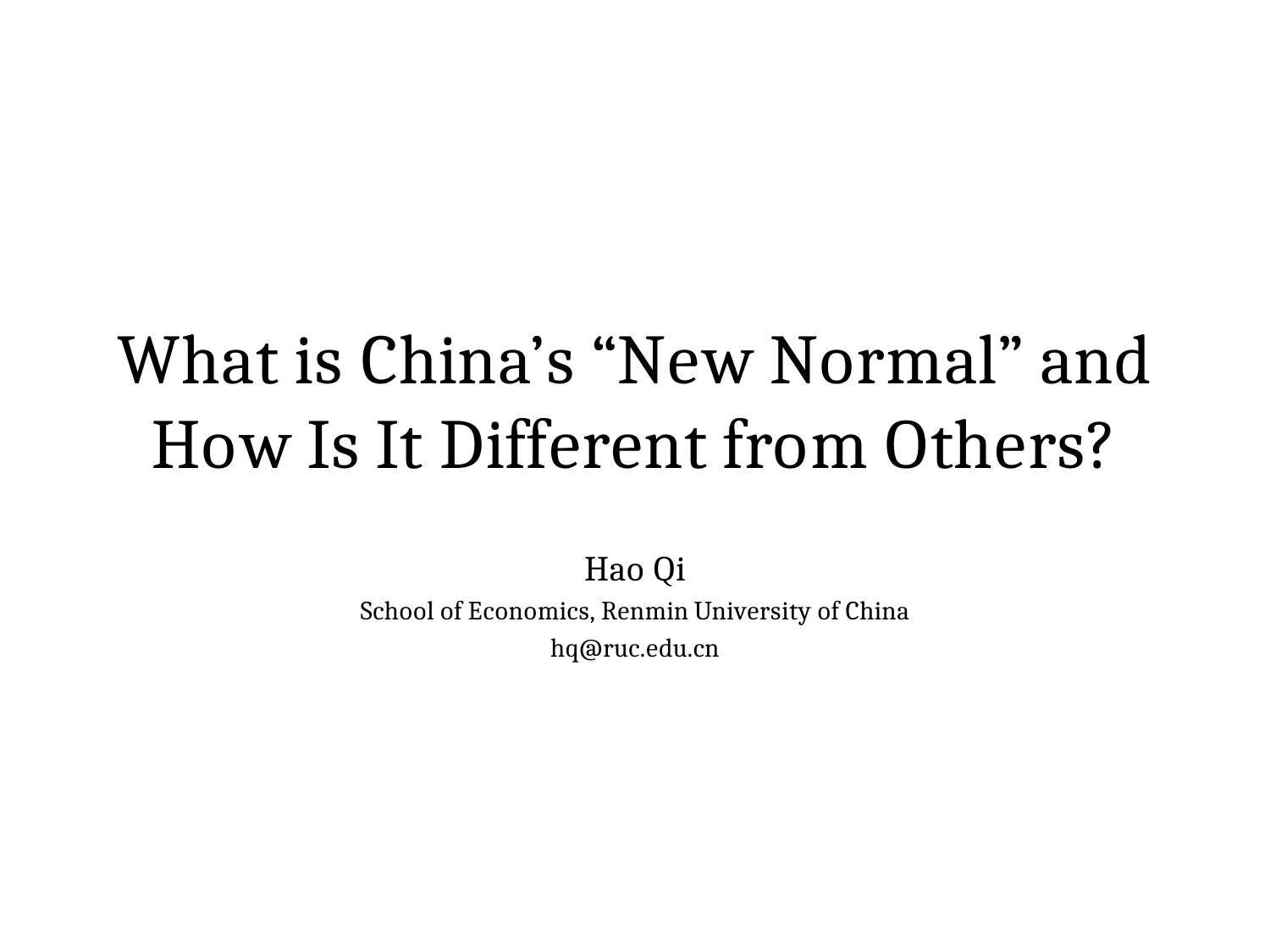

# What is China’s “New Normal” and How Is It Different from Others?
Hao Qi
School of Economics, Renmin University of China
hq@ruc.edu.cn